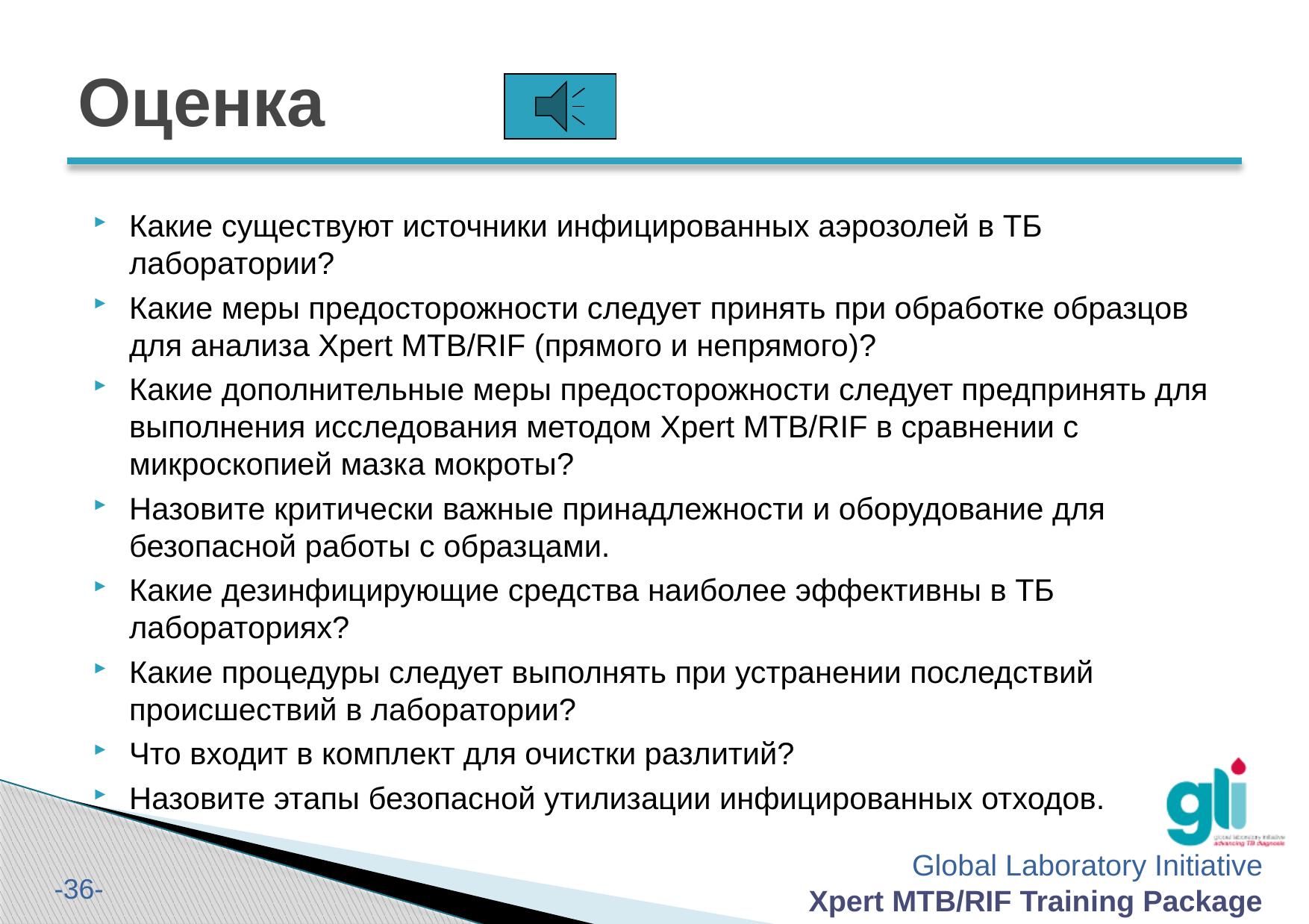

# Оценка

Какие существуют источники инфицированных аэрозолей в ТБ лаборатории?
Какие меры предосторожности следует принять при обработке образцов для анализа Xpert MTB/RIF (прямого и непрямого)?
Какие дополнительные меры предосторожности следует предпринять для выполнения исследования методом Xpert MTB/RIF в сравнении с микроскопией мазка мокроты?
Назовите критически важные принадлежности и оборудование для безопасной работы с образцами.
Какие дезинфицирующие средства наиболее эффективны в ТБ лабораториях?
Какие процедуры следует выполнять при устранении последствий происшествий в лаборатории?
Что входит в комплект для очистки разлитий?
Назовите этапы безопасной утилизации инфицированных отходов.